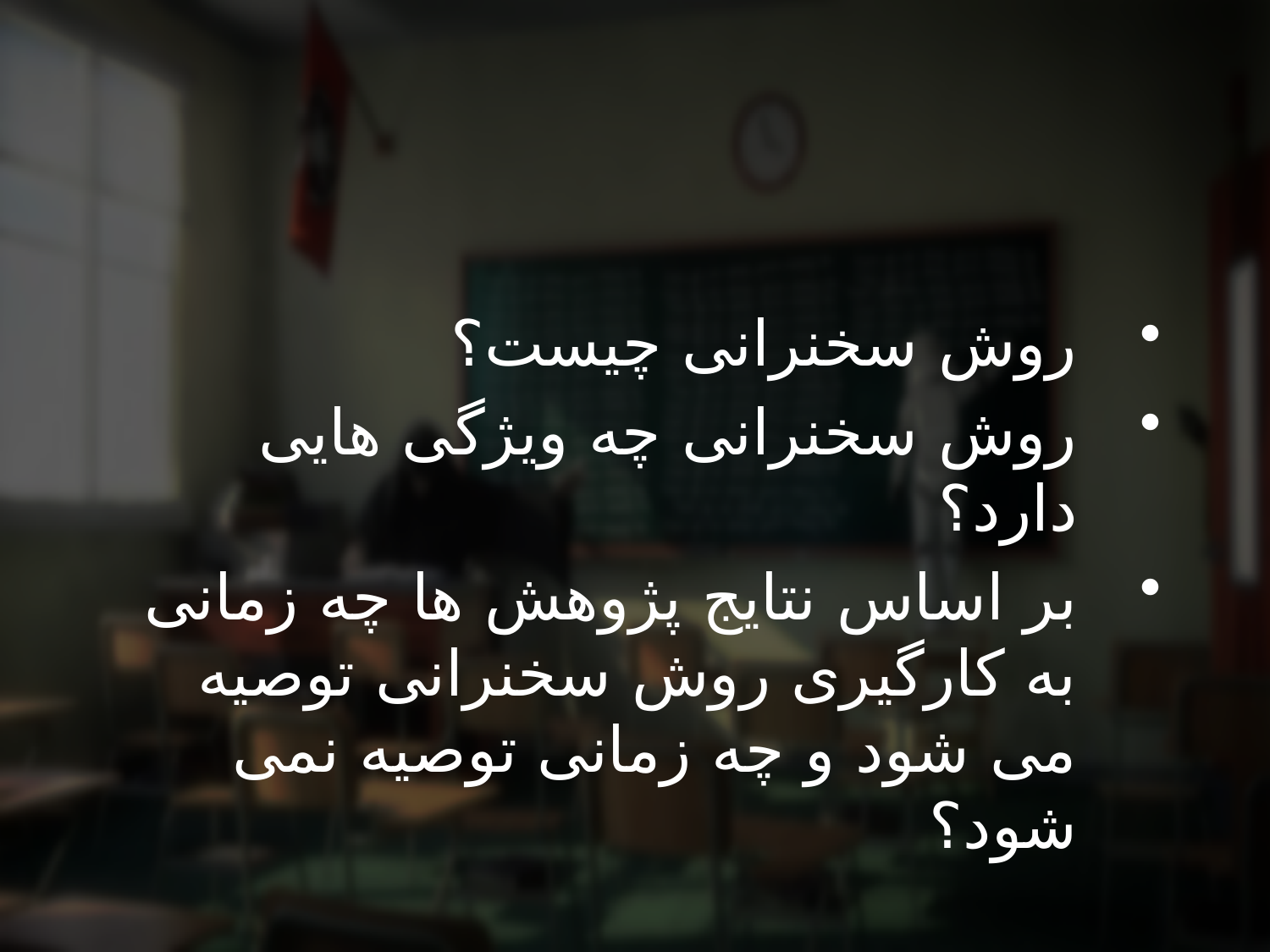

روش سخنرانی چیست؟
روش سخنرانی چه ویژگی هایی دارد؟
بر اساس نتایج پژوهش ها چه زمانی به کارگیری روش سخنرانی توصیه می شود و چه زمانی توصیه نمی شود؟